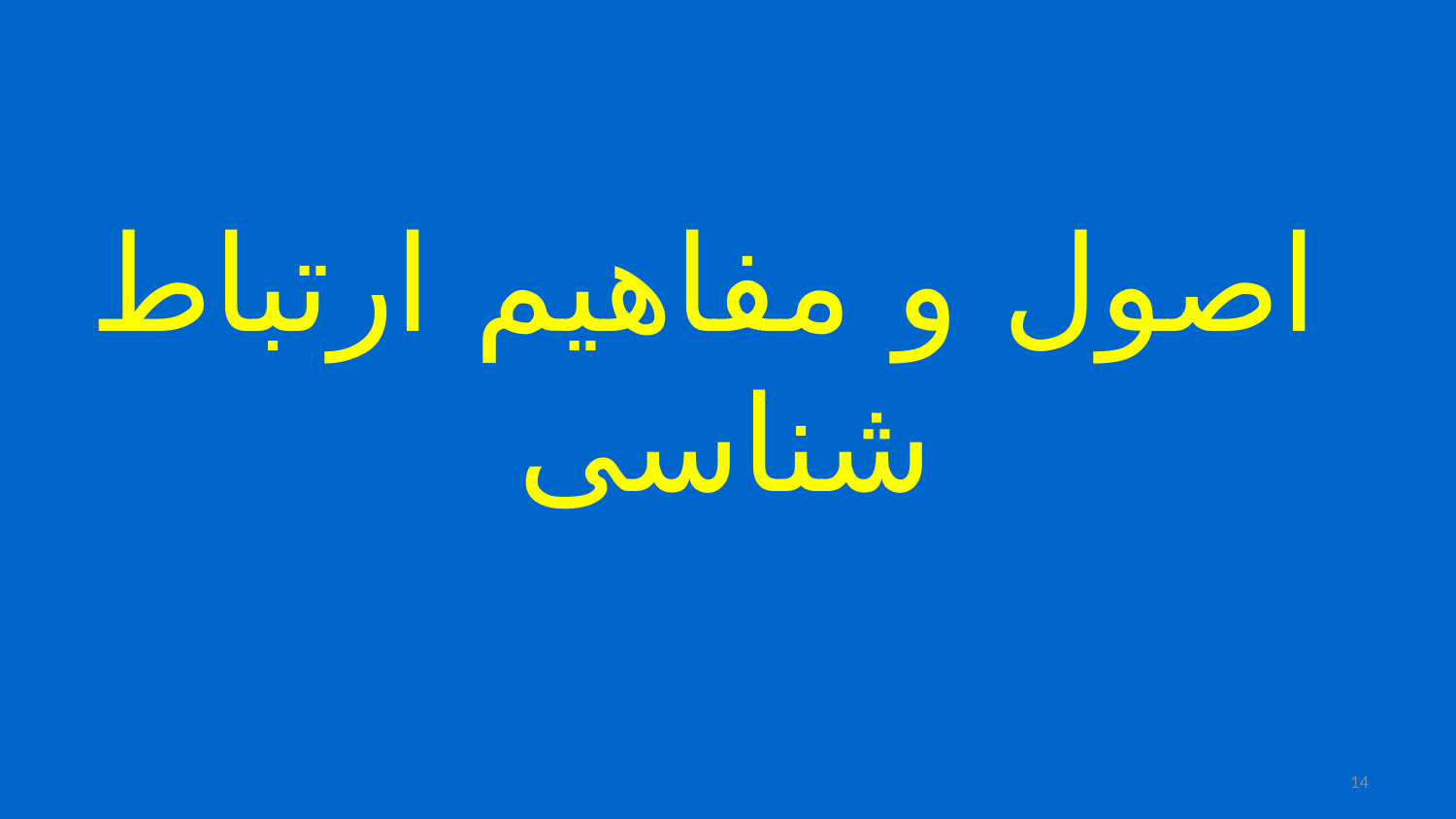

# اصول و مفاهيم ارتباط شناسی
14